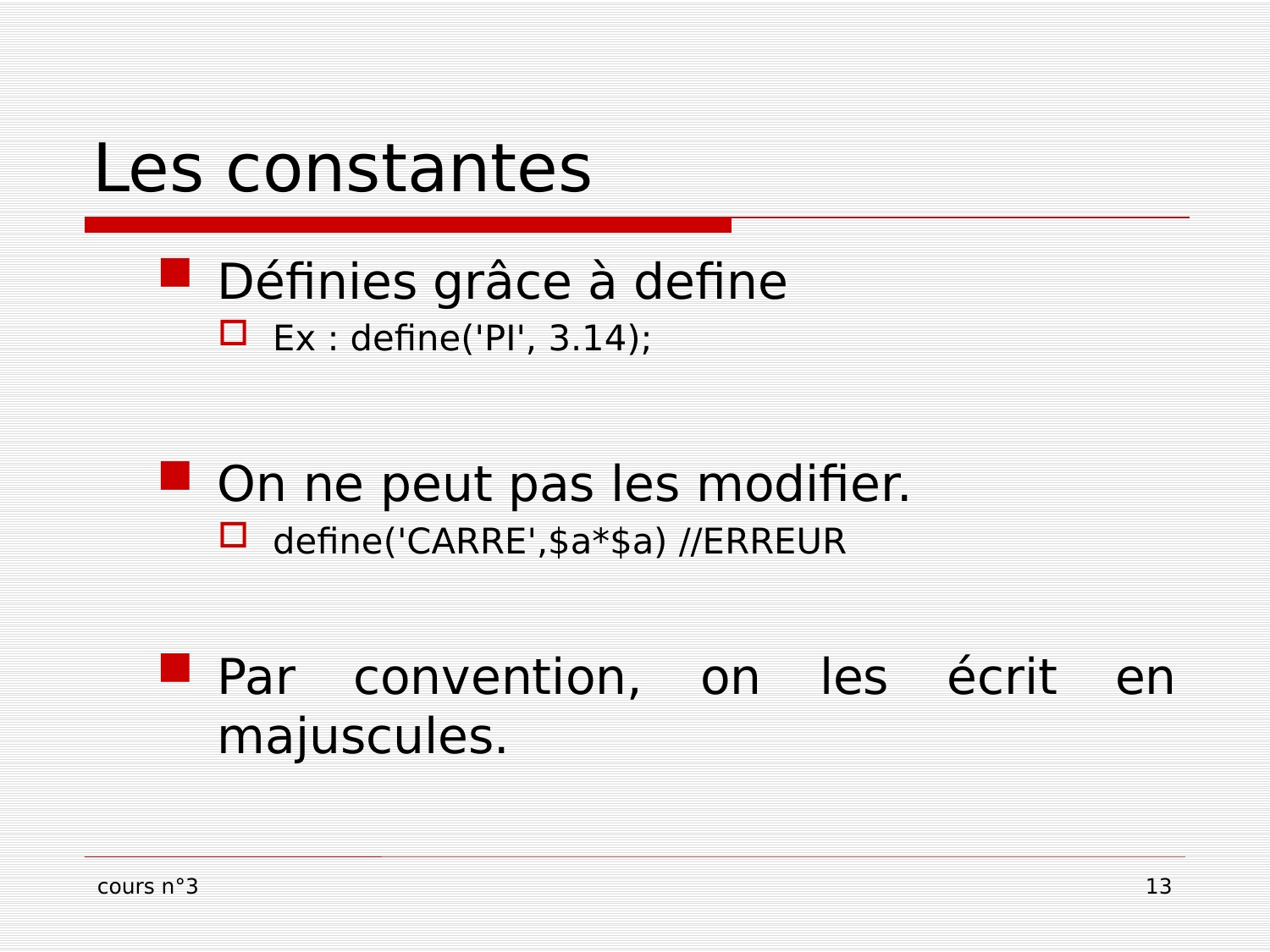

# Les constantes
Définies grâce à define
Ex : define('PI', 3.14);

On ne peut pas les modifier.
define('CARRE',$a*$a) //ERREUR

Par convention, on les écrit en majuscules.

cours n°3
13